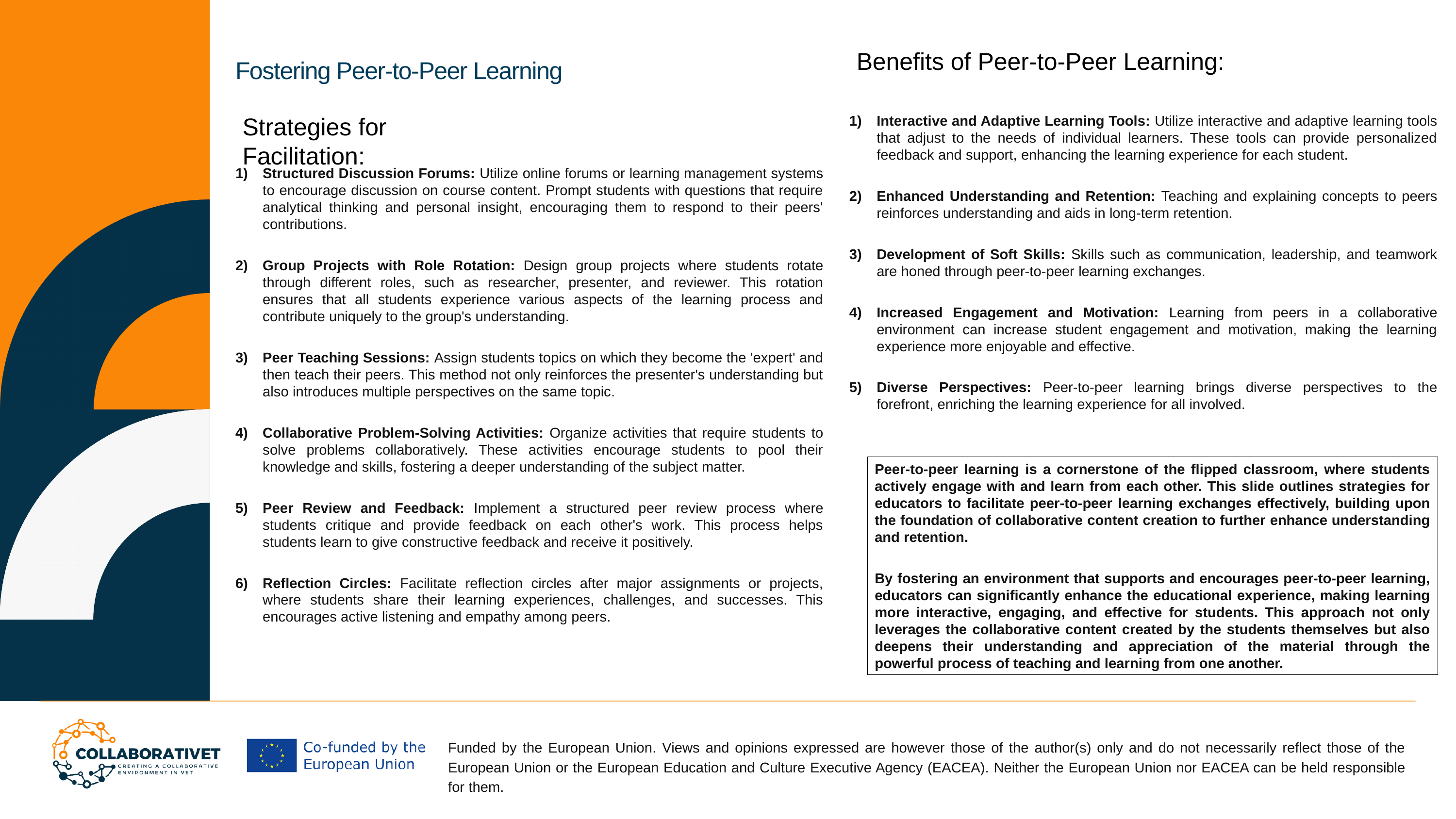

Fostering Peer-to-Peer Learning

Benefits of Peer-to-Peer Learning:
Strategies for Facilitation:
Interactive and Adaptive Learning Tools: Utilize interactive and adaptive learning tools that adjust to the needs of individual learners. These tools can provide personalized feedback and support, enhancing the learning experience for each student.
Enhanced Understanding and Retention: Teaching and explaining concepts to peers reinforces understanding and aids in long-term retention.
Development of Soft Skills: Skills such as communication, leadership, and teamwork are honed through peer-to-peer learning exchanges.
Increased Engagement and Motivation: Learning from peers in a collaborative environment can increase student engagement and motivation, making the learning experience more enjoyable and effective.
Diverse Perspectives: Peer-to-peer learning brings diverse perspectives to the forefront, enriching the learning experience for all involved.
Structured Discussion Forums: Utilize online forums or learning management systems to encourage discussion on course content. Prompt students with questions that require analytical thinking and personal insight, encouraging them to respond to their peers' contributions.
Group Projects with Role Rotation: Design group projects where students rotate through different roles, such as researcher, presenter, and reviewer. This rotation ensures that all students experience various aspects of the learning process and contribute uniquely to the group's understanding.
Peer Teaching Sessions: Assign students topics on which they become the 'expert' and then teach their peers. This method not only reinforces the presenter's understanding but also introduces multiple perspectives on the same topic.
Collaborative Problem-Solving Activities: Organize activities that require students to solve problems collaboratively. These activities encourage students to pool their knowledge and skills, fostering a deeper understanding of the subject matter.
Peer Review and Feedback: Implement a structured peer review process where students critique and provide feedback on each other's work. This process helps students learn to give constructive feedback and receive it positively.
Reflection Circles: Facilitate reflection circles after major assignments or projects, where students share their learning experiences, challenges, and successes. This encourages active listening and empathy among peers.

Peer-to-peer learning is a cornerstone of the flipped classroom, where students actively engage with and learn from each other. This slide outlines strategies for educators to facilitate peer-to-peer learning exchanges effectively, building upon the foundation of collaborative content creation to further enhance understanding and retention.
By fostering an environment that supports and encourages peer-to-peer learning, educators can significantly enhance the educational experience, making learning more interactive, engaging, and effective for students. This approach not only leverages the collaborative content created by the students themselves but also deepens their understanding and appreciation of the material through the powerful process of teaching and learning from one another.

Funded by the European Union. Views and opinions expressed are however those of the author(s) only and do not necessarily reflect those of the European Union or the European Education and Culture Executive Agency (EACEA). Neither the European Union nor EACEA can be held responsible for them.